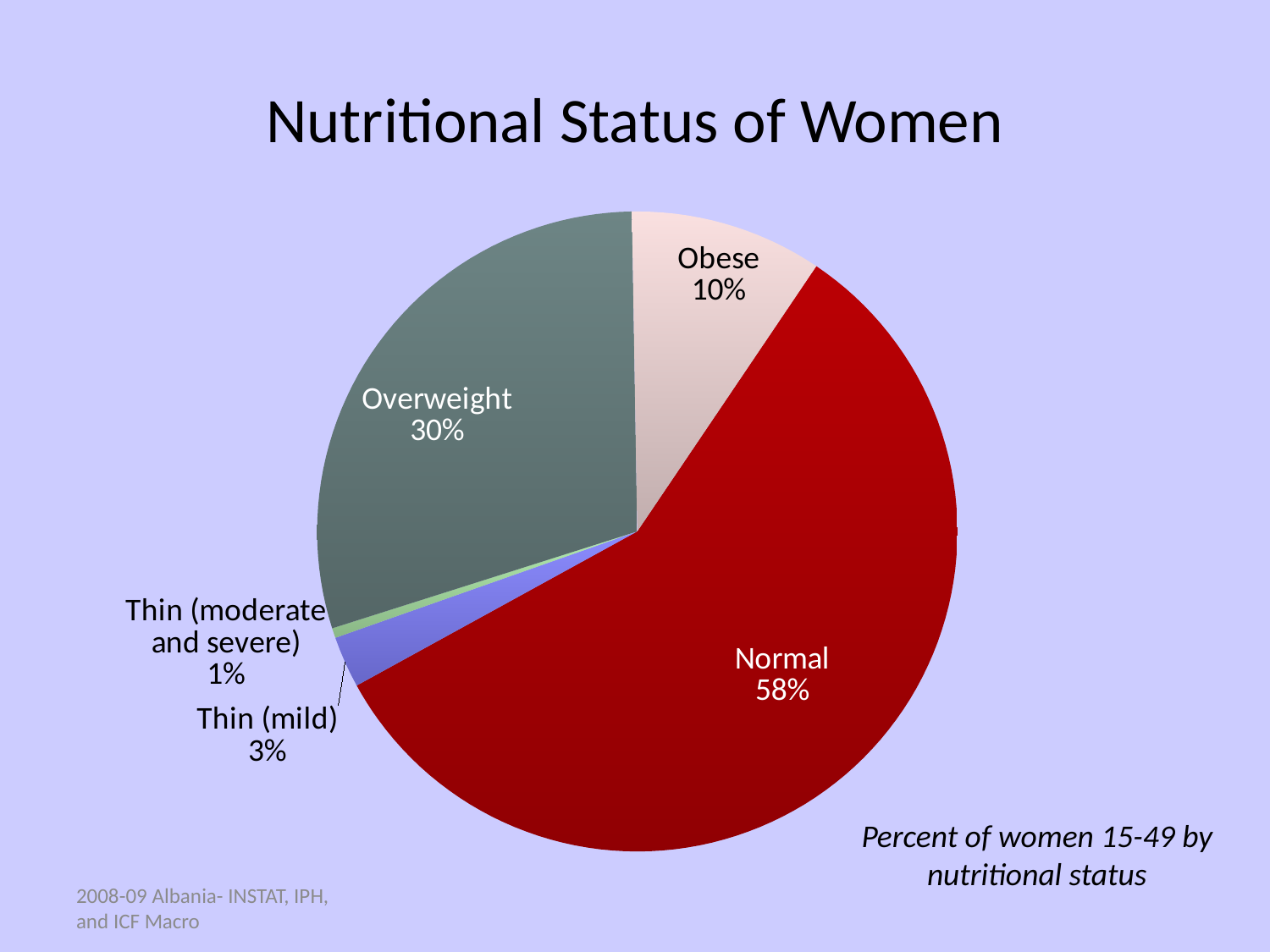

# Nutritional Status of Women

### Chart

| Category | Sales |
|---|---|
| Normal | 57.5 |
| Thin (mild) | 2.6 |
| Thin (moderate and severe) | 0.5 |
| Overweight | 29.6 |
| Obese | 9.700000000000001 |
Percent of women 15-49 by nutritional status
2008-09 Albania- INSTAT, IPH, and ICF Macro